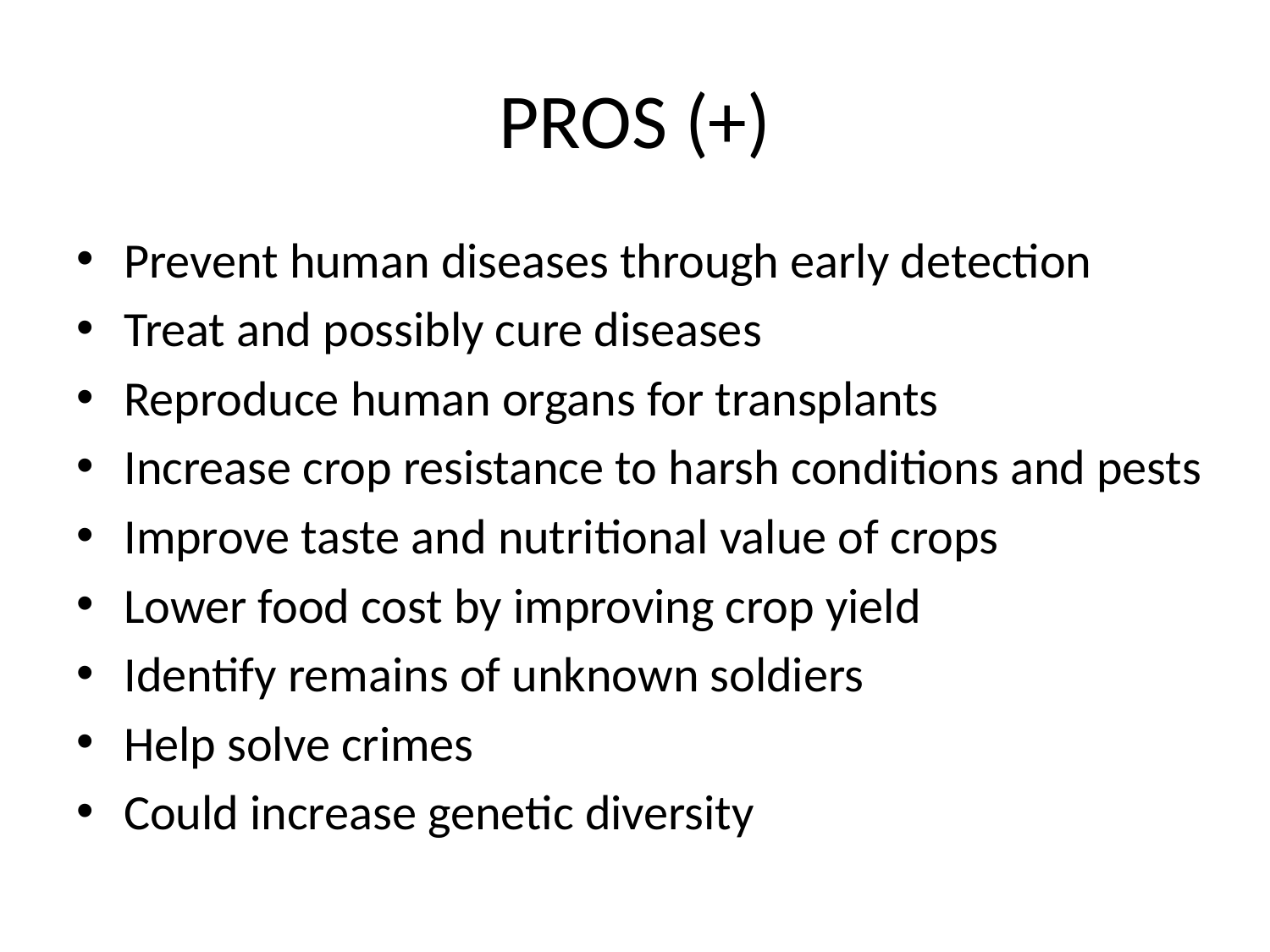

# PROS (+)
Prevent human diseases through early detection
Treat and possibly cure diseases
Reproduce human organs for transplants
Increase crop resistance to harsh conditions and pests
Improve taste and nutritional value of crops
Lower food cost by improving crop yield
Identify remains of unknown soldiers
Help solve crimes
Could increase genetic diversity